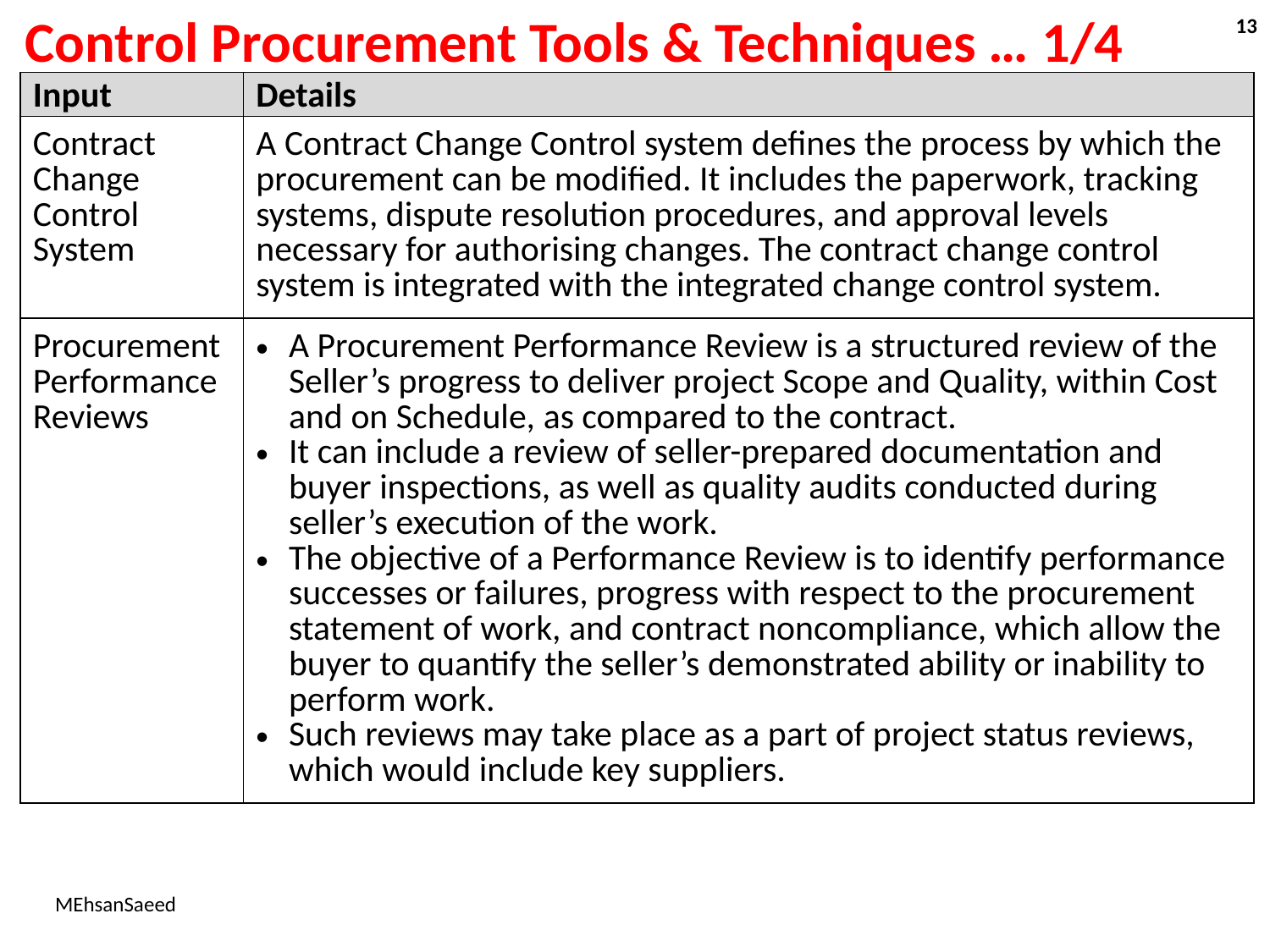

# Control Procurement Tools & Techniques … 1/4
13
| Input | Details |
| --- | --- |
| Contract Change Control System | A Contract Change Control system defines the process by which the procurement can be modified. It includes the paperwork, tracking systems, dispute resolution procedures, and approval levels necessary for authorising changes. The contract change control system is integrated with the integrated change control system. |
| Procurement Performance Reviews | A Procurement Performance Review is a structured review of the Seller’s progress to deliver project Scope and Quality, within Cost and on Schedule, as compared to the contract. It can include a review of seller-prepared documentation and buyer inspections, as well as quality audits conducted during seller’s execution of the work. The objective of a Performance Review is to identify performance successes or failures, progress with respect to the procurement statement of work, and contract noncompliance, which allow the buyer to quantify the seller’s demonstrated ability or inability to perform work. Such reviews may take place as a part of project status reviews, which would include key suppliers. |
MEhsanSaeed